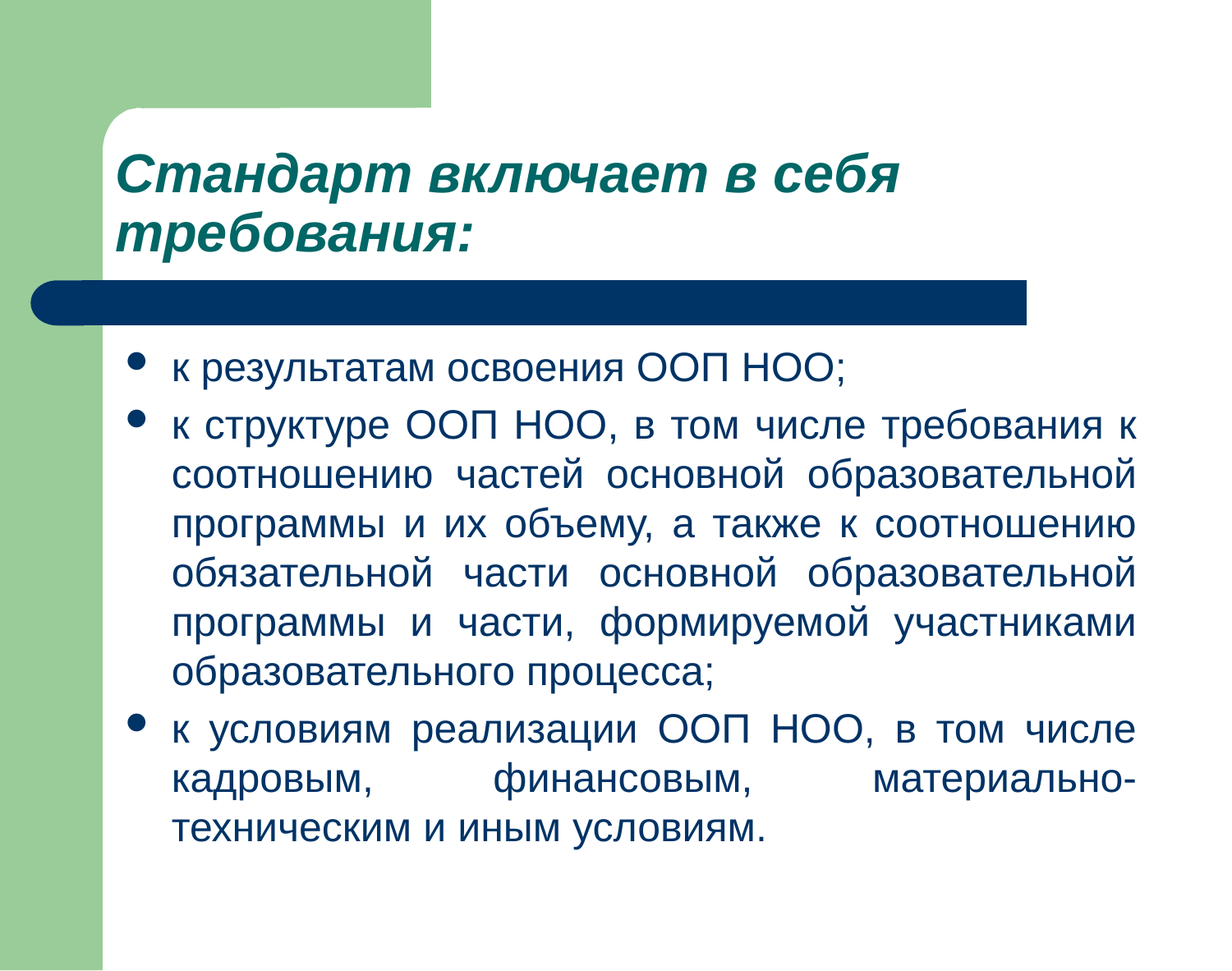

# Стандарт включает в себя требования:
к результатам освоения ООП НОО;
к структуре ООП НОО, в том числе требования к соотношению частей основной образовательной программы и их объему, а также к соотношению обязательной части основной образовательной программы и части, формируемой участниками образовательного процесса;
к условиям реализации ООП НОО, в том числе кадровым, финансовым, материально-техническим и иным условиям.